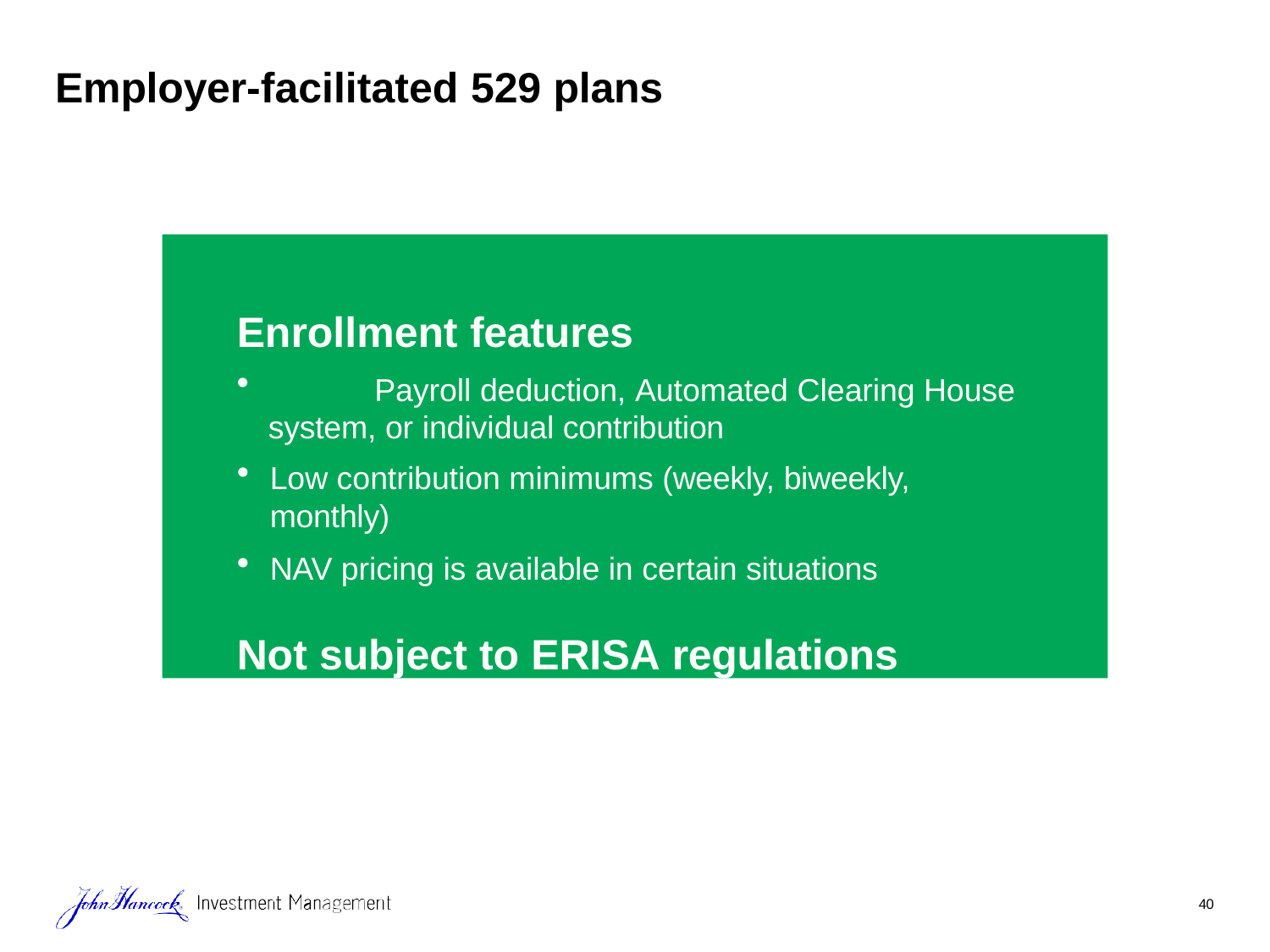

# Employer-facilitated 529 plans

Enrollment features
	Payroll deduction, Automated Clearing House system, or individual contribution
Low contribution minimums (weekly, biweekly, monthly)
NAV pricing is available in certain situations

Not subject to ERISA regulations
40